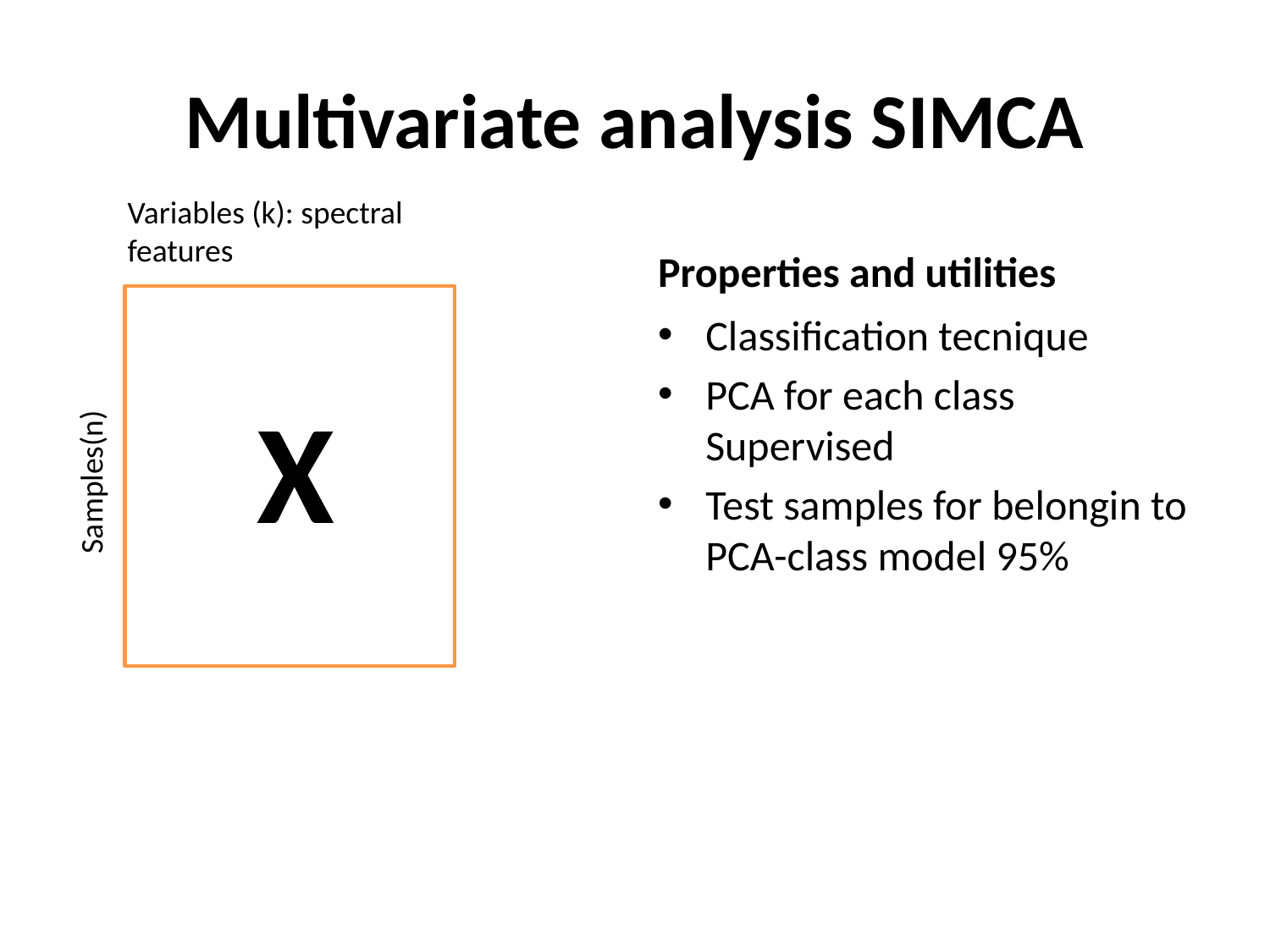

# Multivariate analysis SIMCA
Variables (k): spectral features
Properties and utilities

Classification tecnique
PCA for each class Supervised
Test samples for belongin to PCA-class model 95%
X
Samples(n)